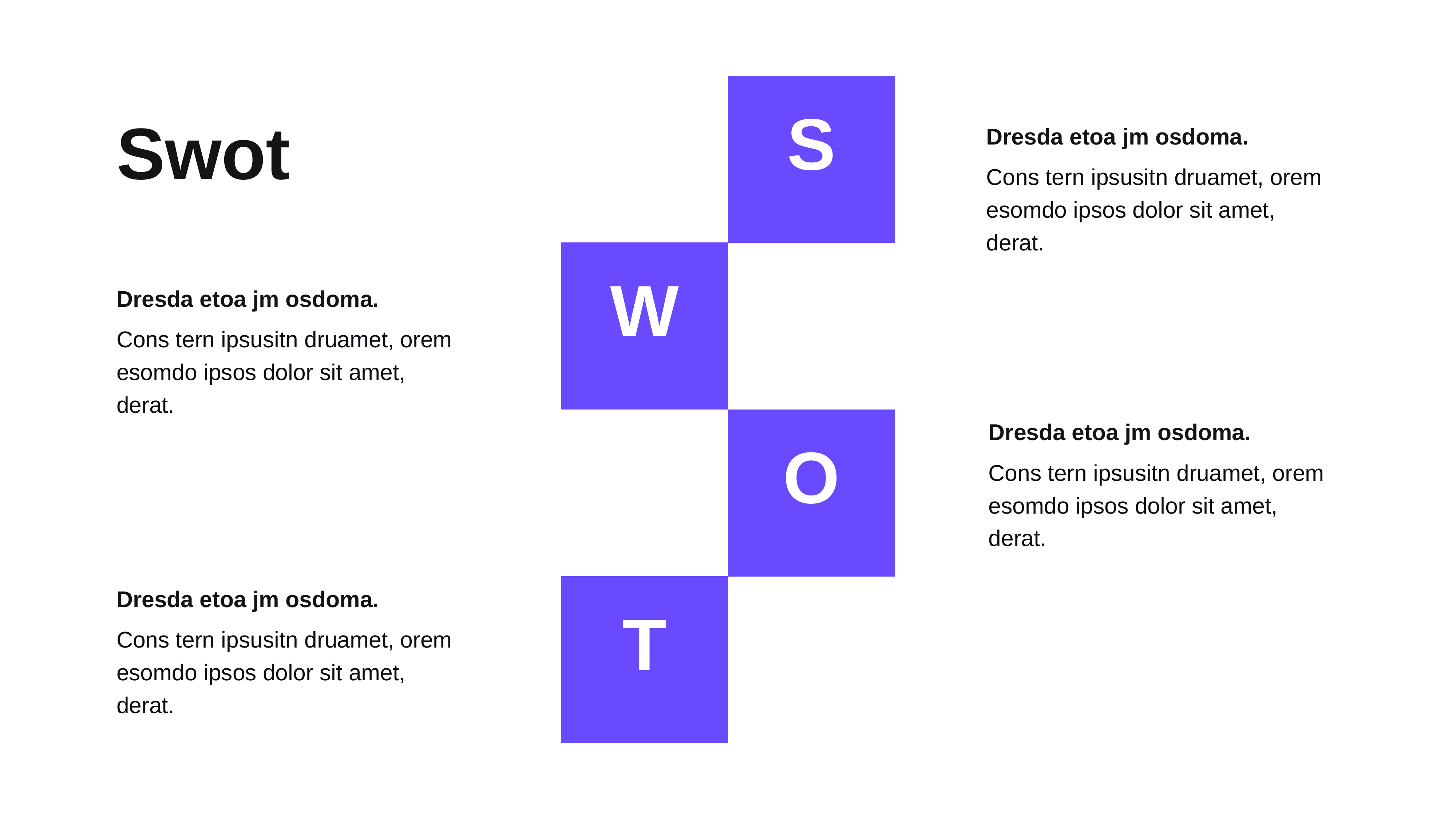

S
Swot
Dresda etoa jm osdoma.
Cons tern ipsusitn druamet, orem esomdo ipsos dolor sit amet, derat.

W
Dresda etoa jm osdoma.
Cons tern ipsusitn druamet, orem esomdo ipsos dolor sit amet, derat.

O
Dresda etoa jm osdoma.
Cons tern ipsusitn druamet, orem esomdo ipsos dolor sit amet, derat.
Dresda etoa jm osdoma.

T
Cons tern ipsusitn druamet, orem esomdo ipsos dolor sit amet, derat.